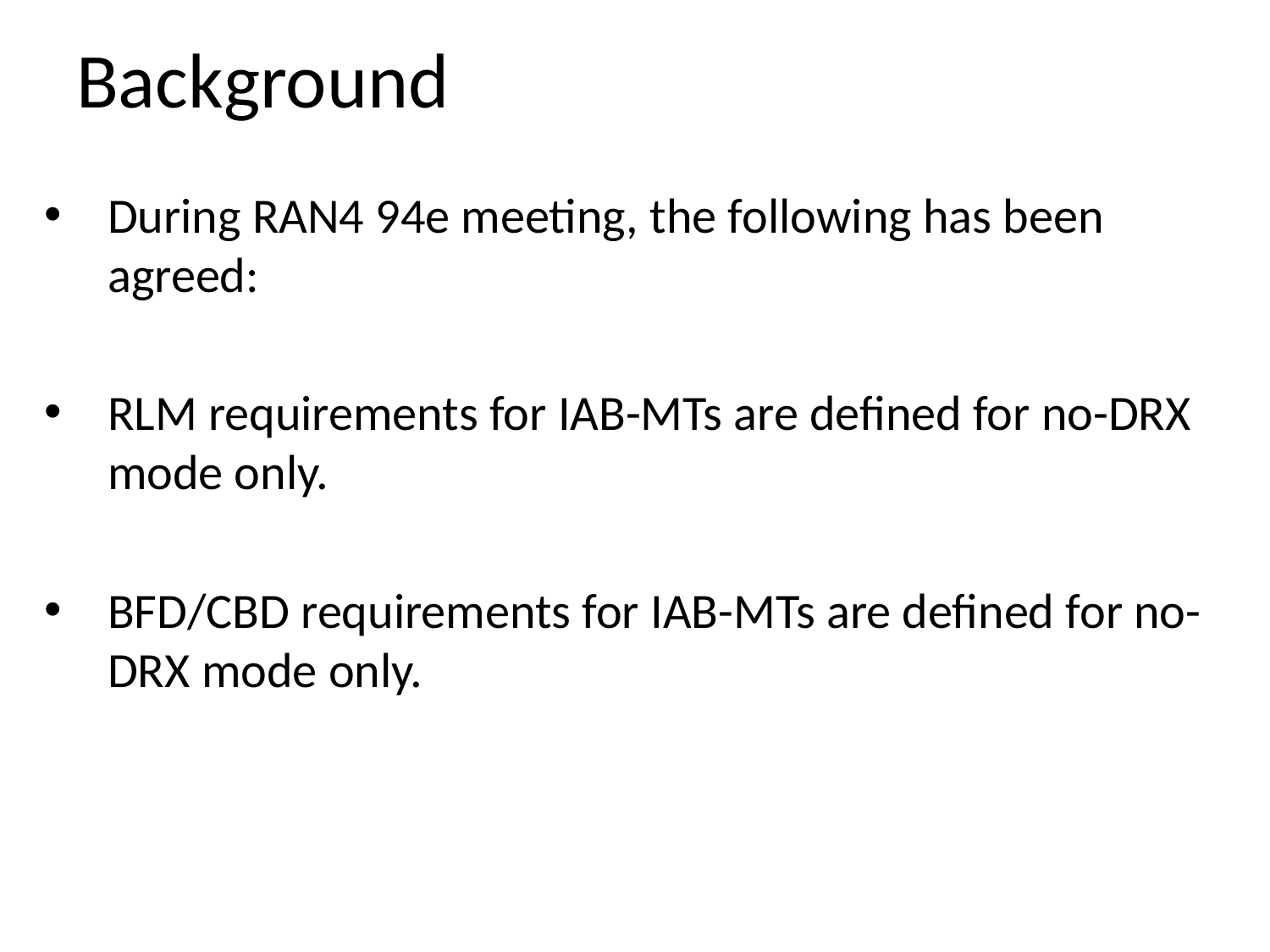

# Background
During RAN4 94e meeting, the following has been agreed:

RLM requirements for IAB-MTs are defined for no-DRX mode only.

BFD/CBD requirements for IAB-MTs are defined for no-DRX mode only.